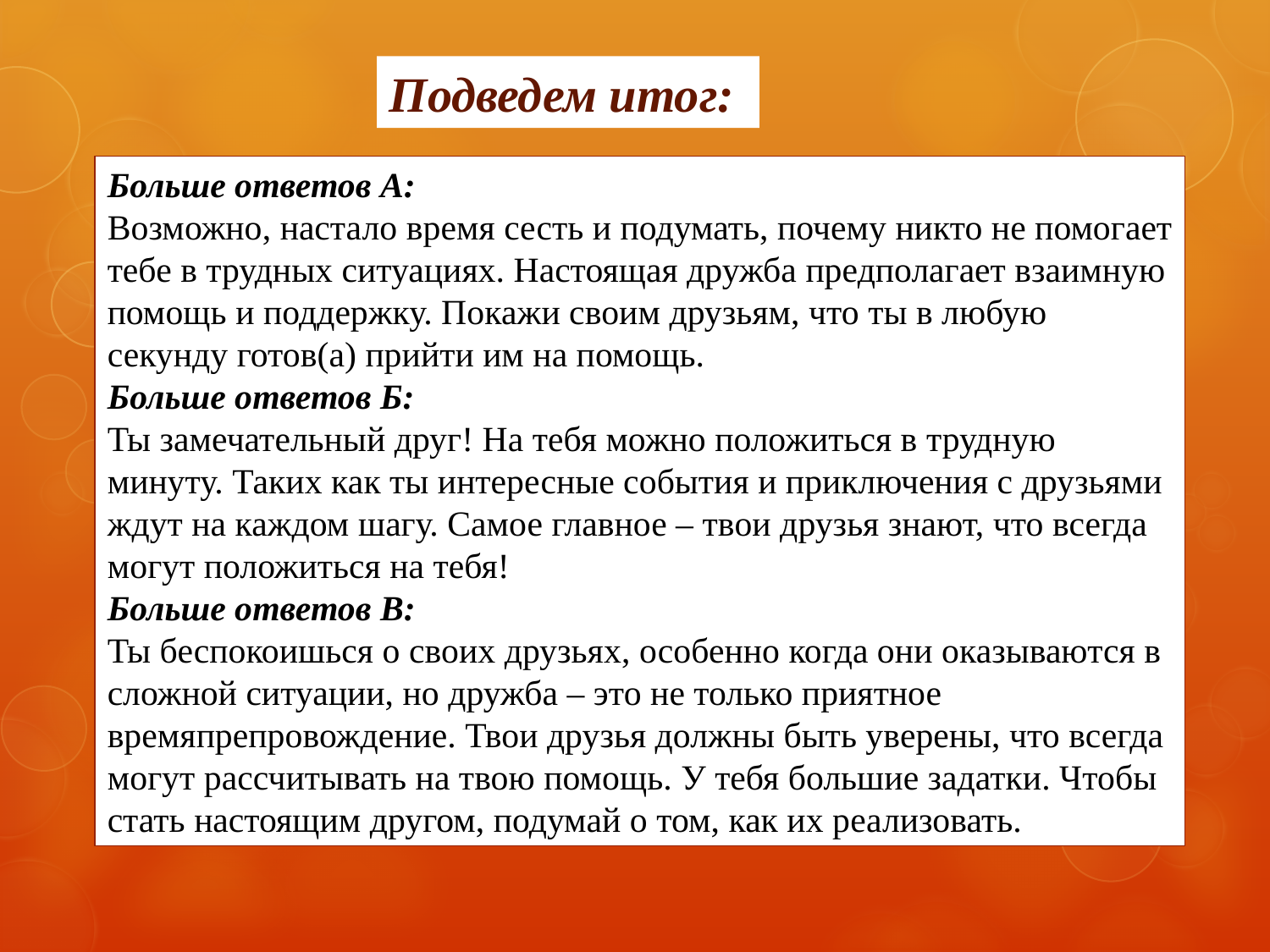

Подведем итог:
Больше ответов А:
Возможно, настало время сесть и подумать, почему никто не помогает тебе в трудных ситуациях. Настоящая дружба предполагает взаимную помощь и поддержку. Покажи своим друзьям, что ты в любую секунду готов(а) прийти им на помощь.
Больше ответов Б:
Ты замечательный друг! На тебя можно положиться в трудную минуту. Таких как ты интересные события и приключения с друзьями ждут на каждом шагу. Самое главное – твои друзья знают, что всегда могут положиться на тебя!
Больше ответов В:
Ты беспокоишься о своих друзьях, особенно когда они оказываются в сложной ситуации, но дружба – это не только приятное времяпрепровождение. Твои друзья должны быть уверены, что всегда могут рассчитывать на твою помощь. У тебя большие задатки. Чтобы стать настоящим другом, подумай о том, как их реализовать.